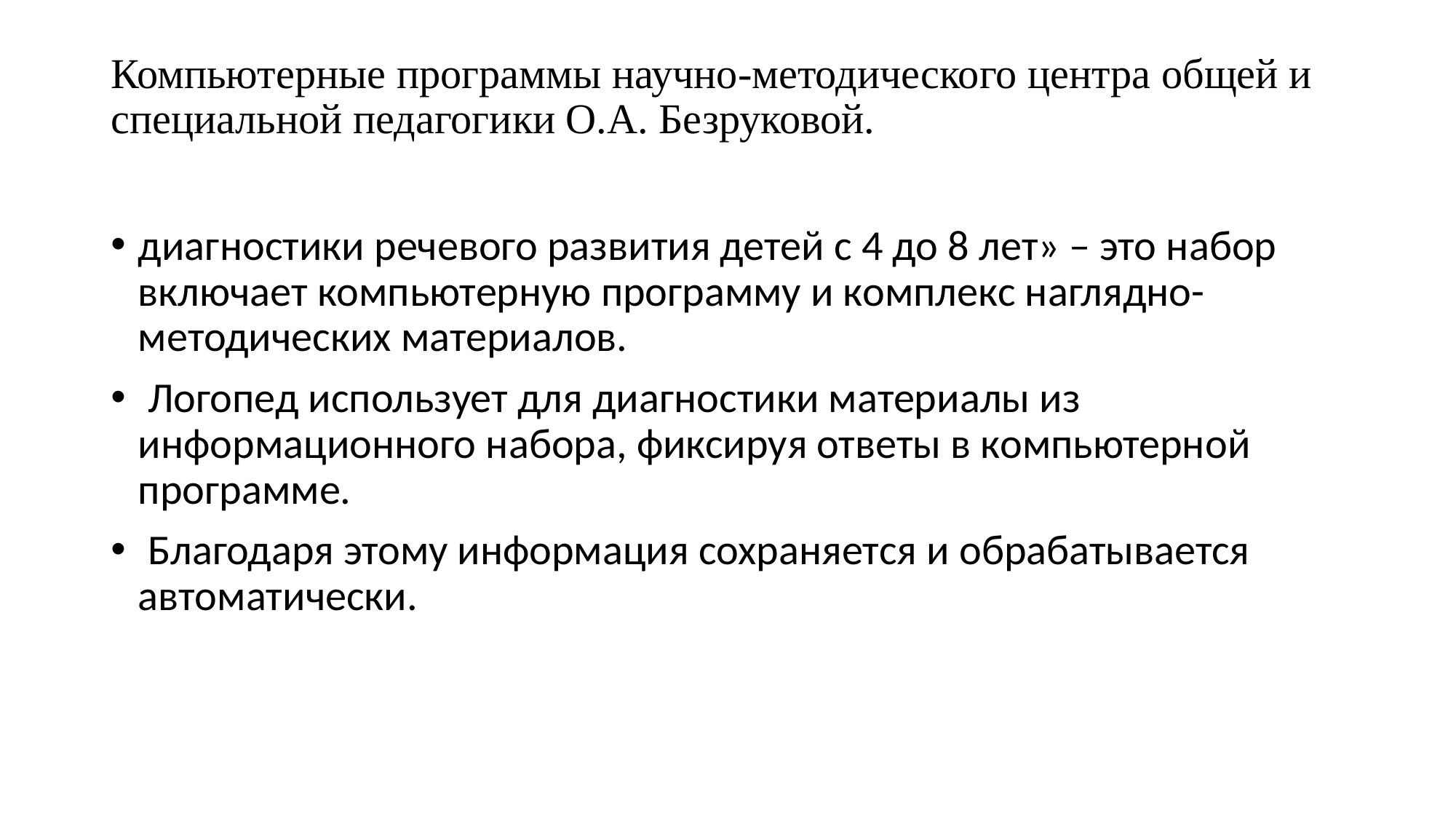

# Компьютерные программы научно-методического центра общей и специальной педагогики О.А. Безруковой.
диагностики речевого развития детей с 4 до 8 лет» – это набор включает компьютерную программу и комплекс наглядно-методических материалов.
 Логопед использует для диагностики материалы из информационного набора, фиксируя ответы в компьютерной
программе.
 Благодаря этому информация сохраняется и обрабатывается автоматически.